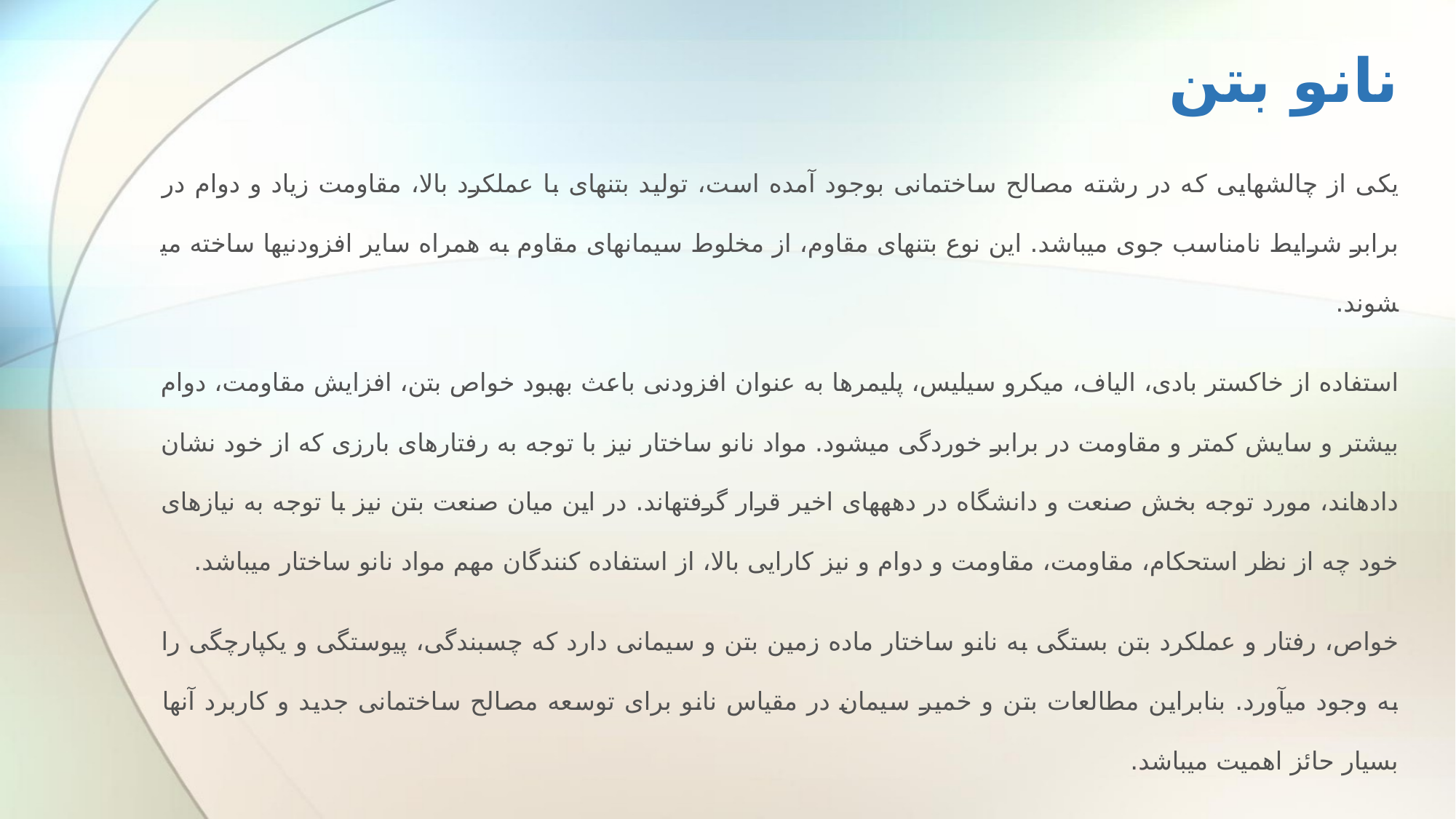

# نانو بتن
یکی از چالش­هایی که در رشته مصالح ساختمانی بوجود آمده است، تولید بتن­های با عملکرد بالا، مقاومت زیاد و دوام در برابر شرایط نامناسب جوی می­باشد. این نوع بتن­های مقاوم، از مخلوط سیمان­های مقاوم به همراه سایر افزودنی­ها ساخته می­شوند.
استفاده از خاکستر بادی، الیاف، میکرو سیلیس، پلیمرها به عنوان افزودنی باعث بهبود خواص بتن، افزایش مقاومت، دوام بیشتر و سایش کمتر و مقاومت در برابر خوردگی می­شود. مواد نانو ساختار نیز با توجه به رفتارهای بارزی که از خود نشان داده­اند، مورد توجه بخش صنعت و دانشگاه در دهه­های اخیر قرار گرفته­اند. در این میان صنعت بتن نیز با توجه به نیازهای خود چه از نظر استحکام، مقاومت، مقاومت و دوام و نیز کارایی بالا، از استفاده کنندگان مهم مواد نانو ساختار می­باشد.
خواص، رفتار و عملکرد بتن بستگی به نانو ساختار ماده زمین بتن و سیمانی دارد که چسبندگی، پیوستگی و یکپارچگی را به وجود می­آورد. بنابراین مطالعات بتن و خمیر سیمان در مقیاس نانو برای توسعه مصالح ساختمانی جدید و کاربرد آنها بسیار حائز اهمیت می­باشد.